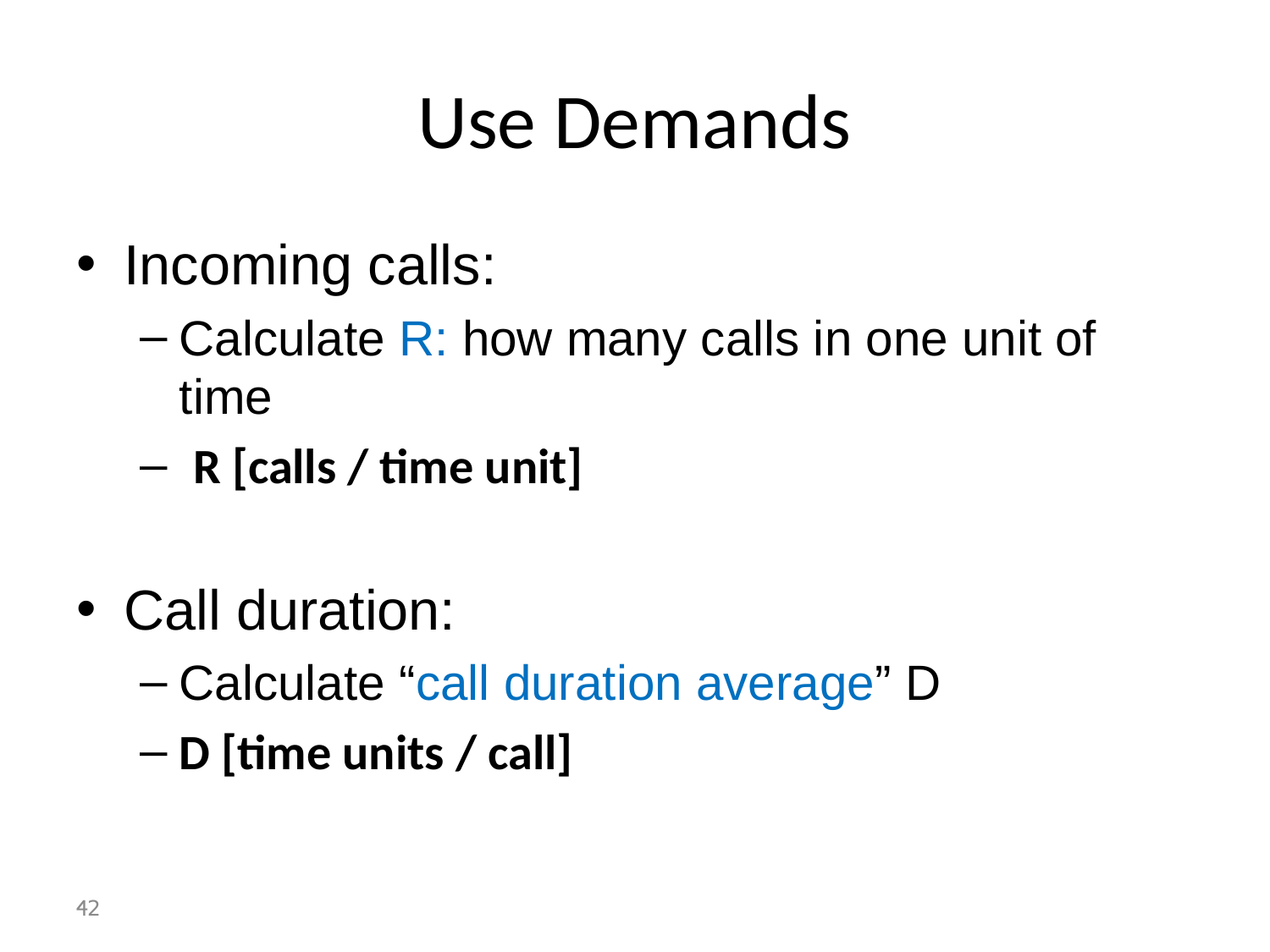

# Use Demands
Incoming calls:
Calculate R: how many calls in one unit of time
 R [calls / time unit]

Call duration:
Calculate “call duration average” D
D [time units / call]
42